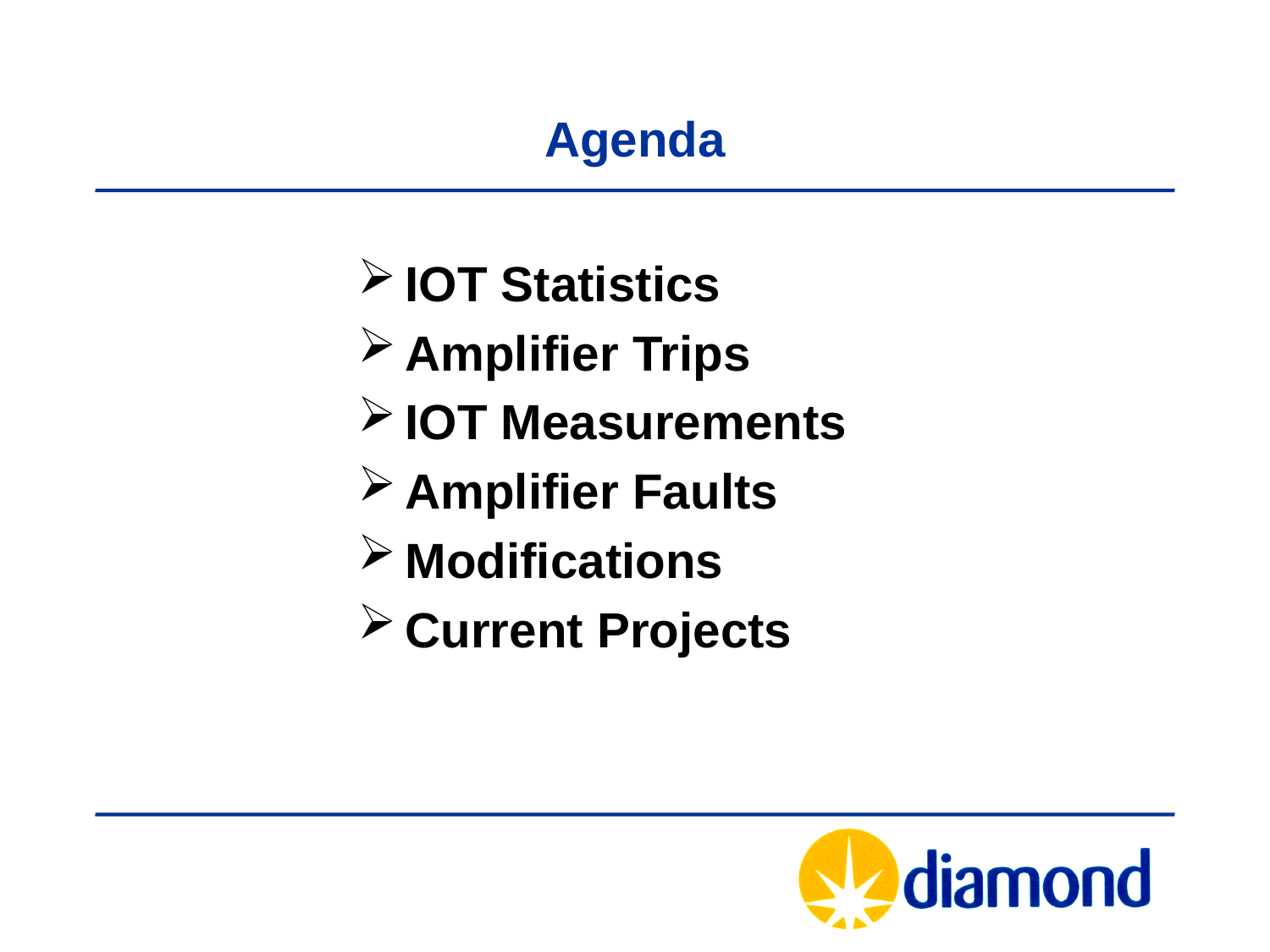

# Agenda
IOT Statistics
Amplifier Trips
IOT Measurements
Amplifier Faults
Modifications
Current Projects